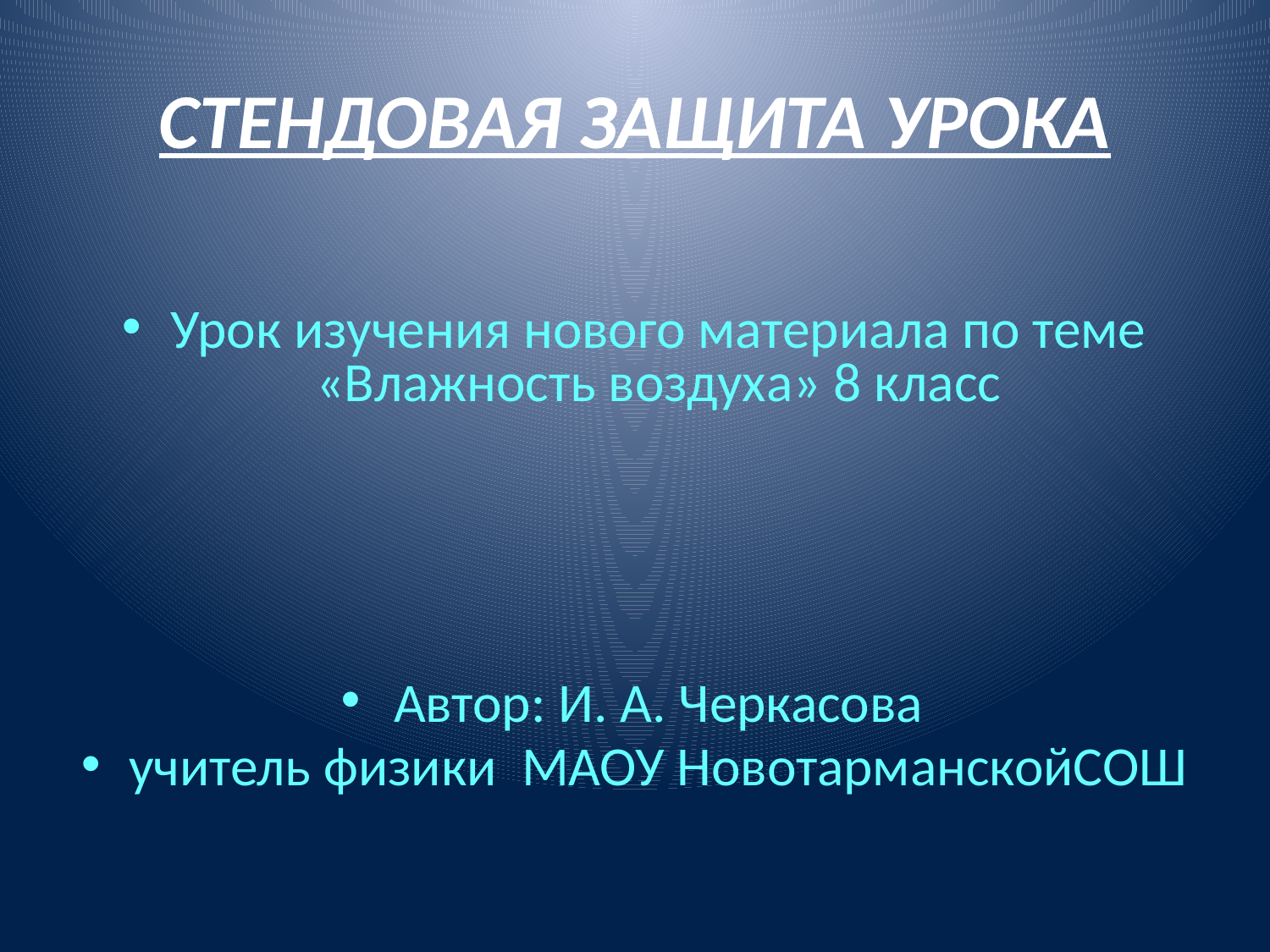

# СТЕНДОВАЯ ЗАЩИТА УРОКА

Урок изучения нового материала по теме «Влажность воздуха» 8 класс

Автор: И. А. Черкасова
учитель физики  МАОУ НовотарманскойСОШ